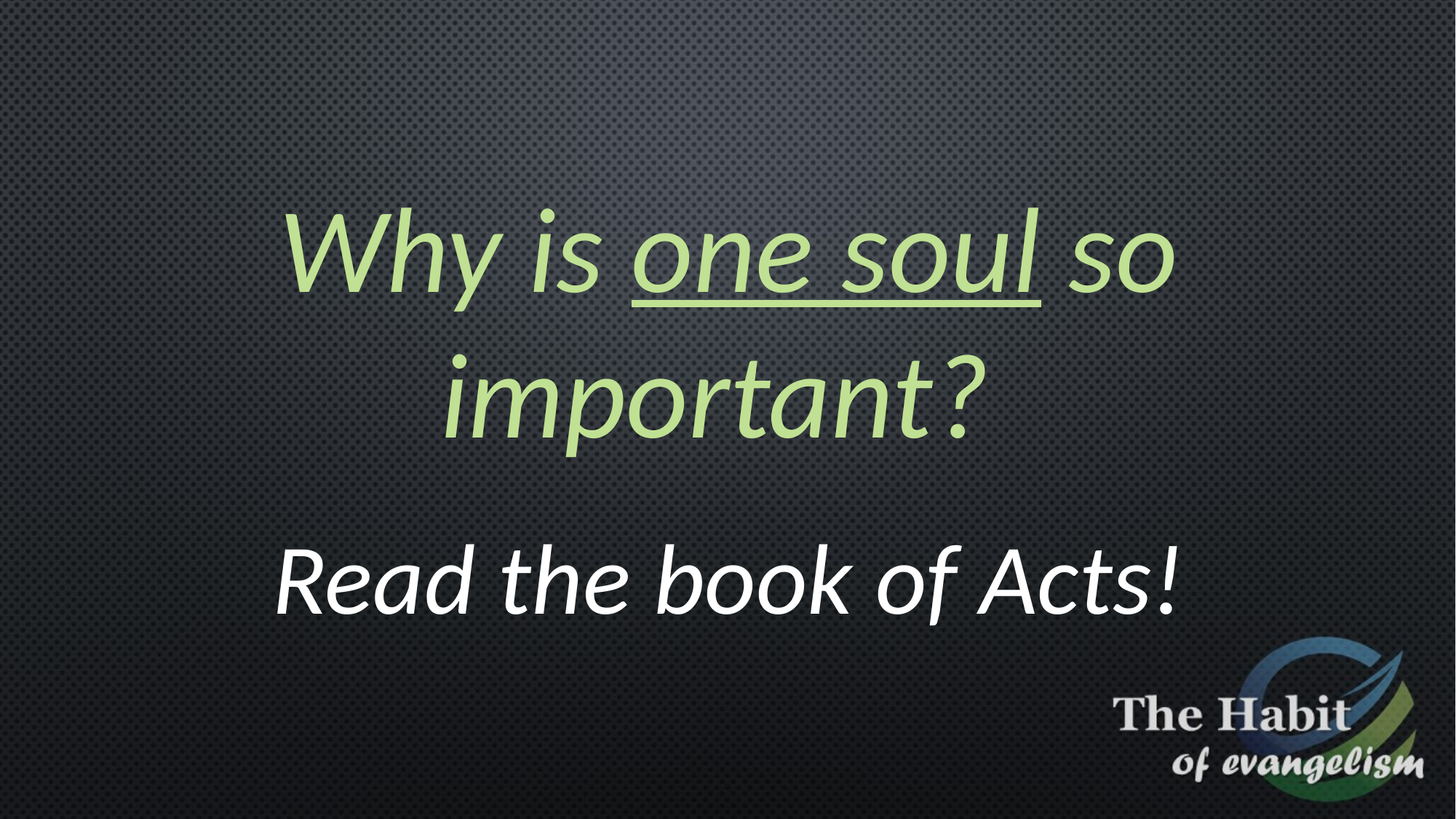

Why is one soul so important?
Read the book of Acts!